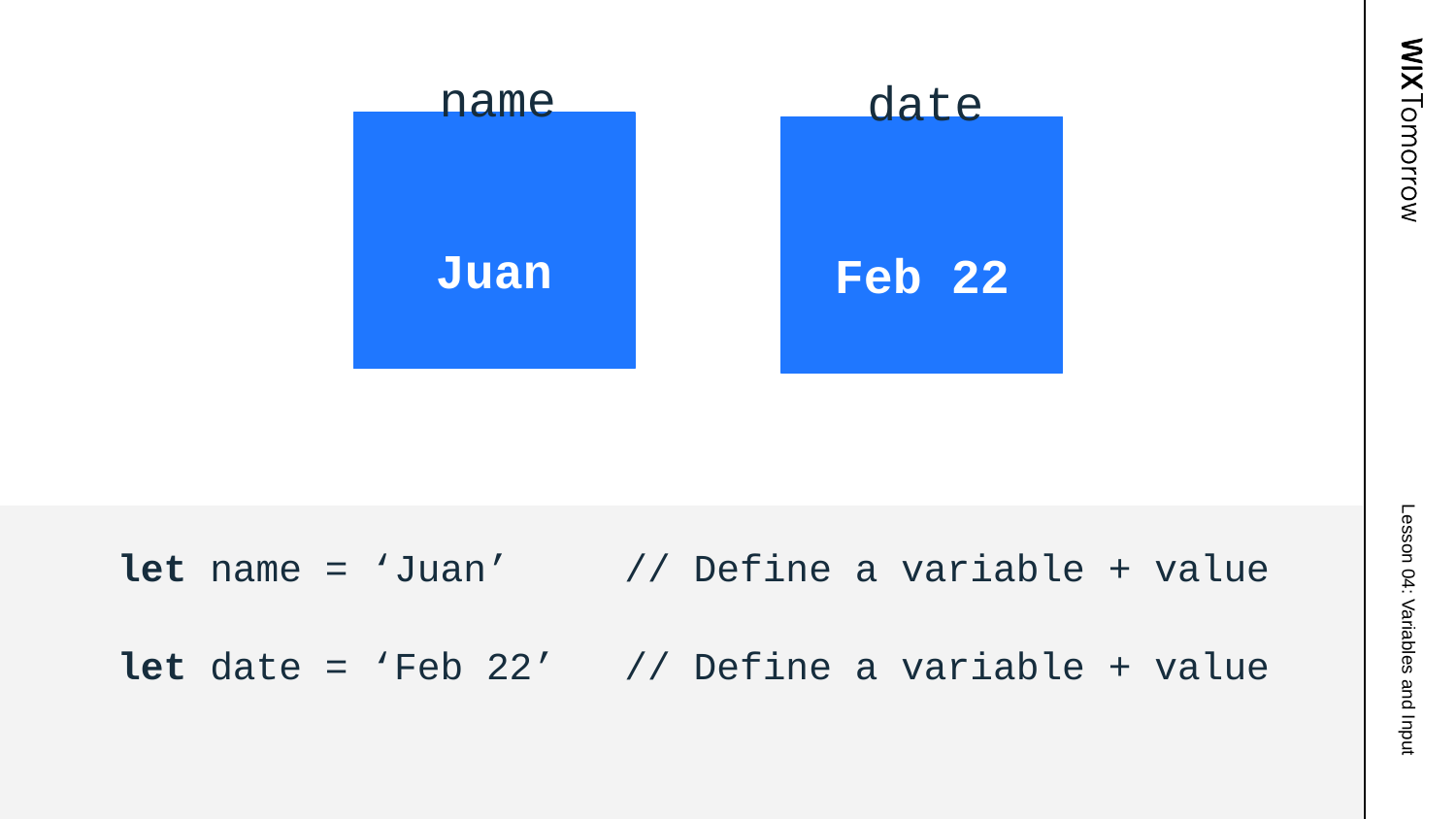

name

Juan
date

Feb 22
let name = ‘Juan’     // Define a variable + value

let date = ‘Feb 22’   // Define a variable + value